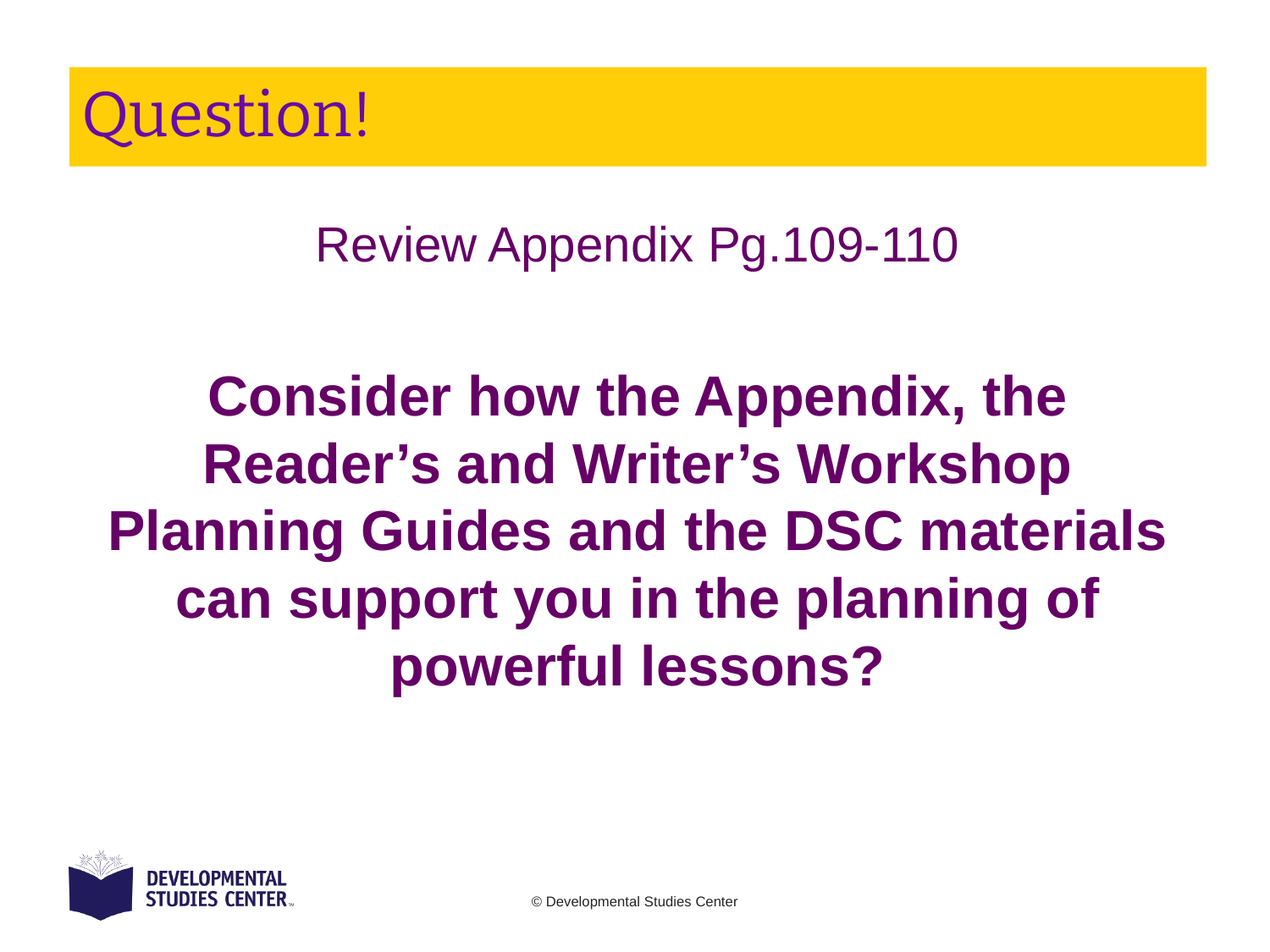

# Question!
Review Appendix Pg.109-110

Consider how the Appendix, the Reader’s and Writer’s Workshop Planning Guides and the DSC materials can support you in the planning of powerful lessons?